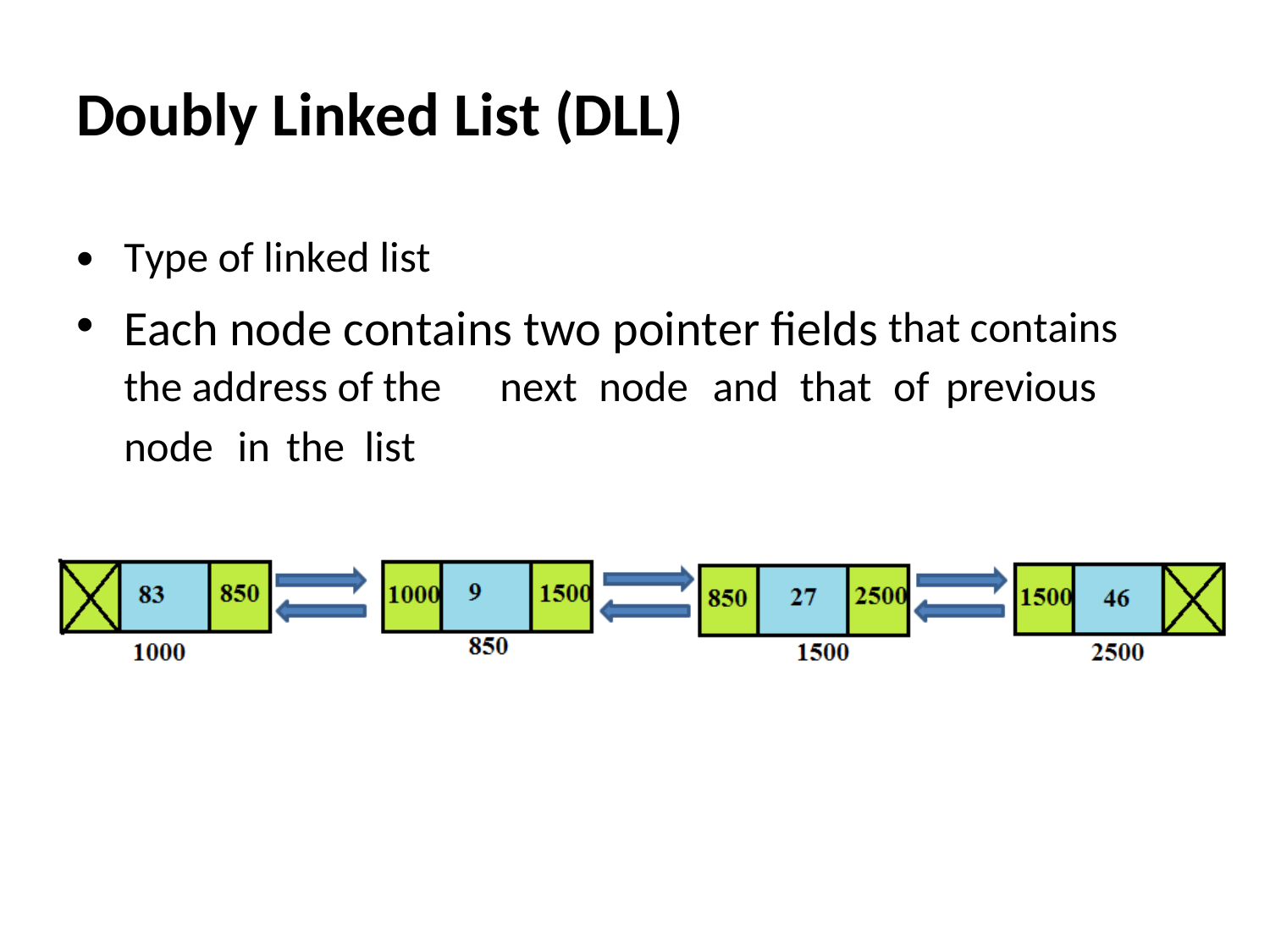

Doubly Linked List (DLL)
•
•
Type of linked list
Each node contains two pointer fields
that contains
the address of the
next
node
and
that
of
previous
node
in
the
list